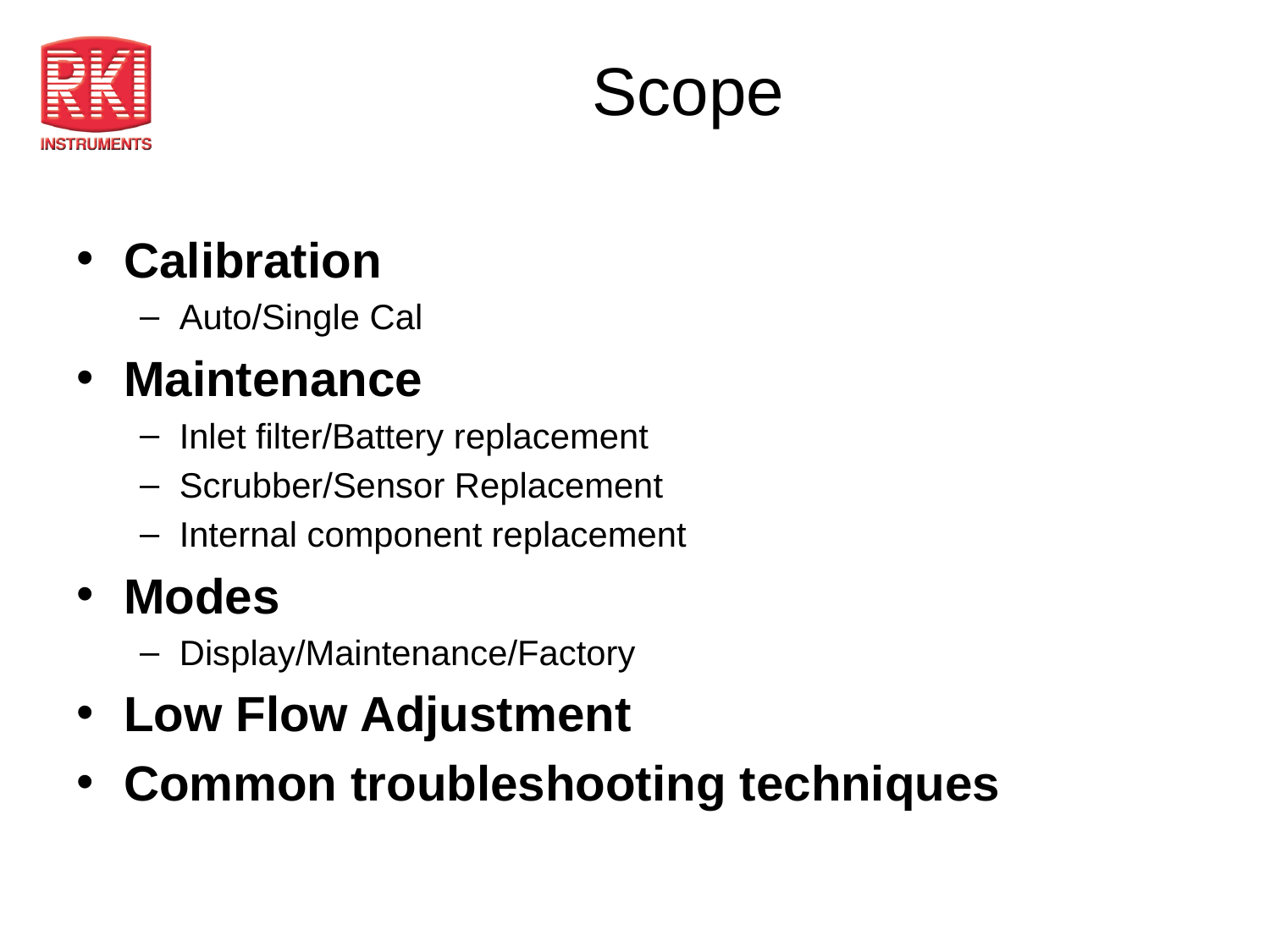

# Scope
Calibration
Auto/Single Cal
Maintenance
Inlet filter/Battery replacement
Scrubber/Sensor Replacement
Internal component replacement
Modes
Display/Maintenance/Factory
Low Flow Adjustment
Common troubleshooting techniques